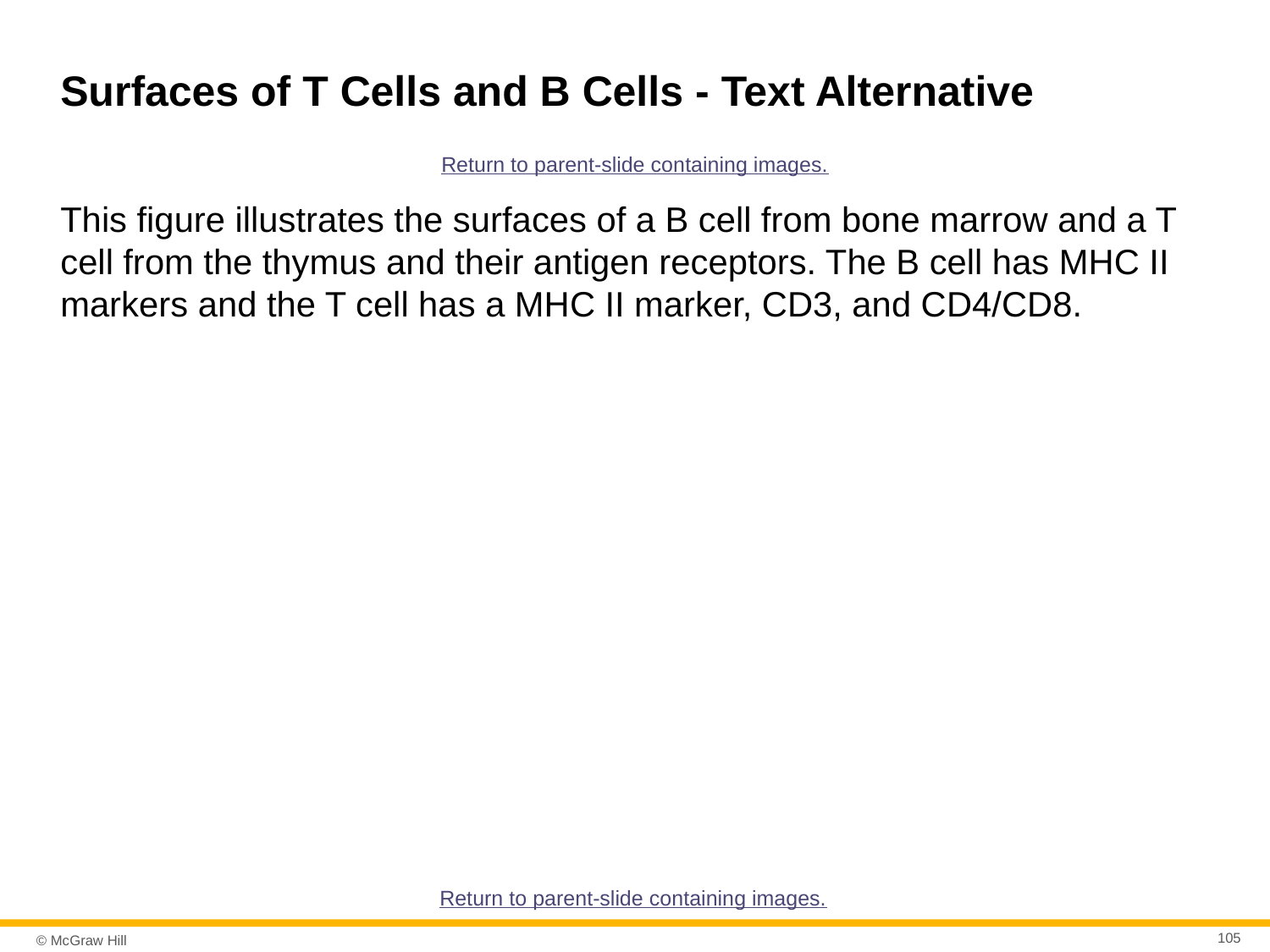

# Surfaces of T Cells and B Cells - Text Alternative
Return to parent-slide containing images.
This figure illustrates the surfaces of a B cell from bone marrow and a T cell from the thymus and their antigen receptors. The B cell has MHC II markers and the T cell has a MHC II marker, CD3, and CD4/CD8.
Return to parent-slide containing images.